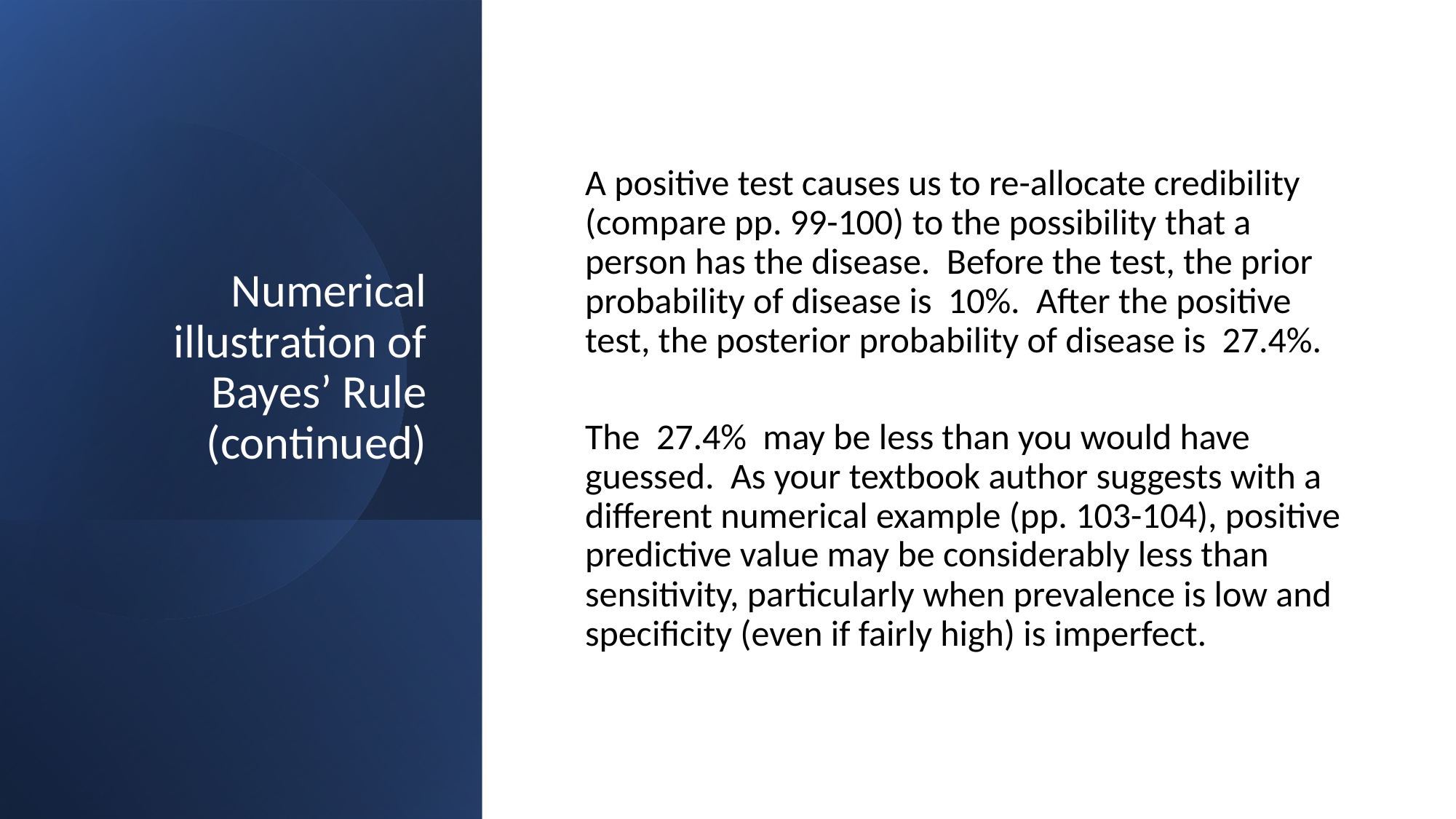

# Numerical illustration of Bayes’ Rule (continued)
A positive test causes us to re-allocate credibility (compare pp. 99-100) to the possibility that a person has the disease.  Before the test, the prior probability of disease is  10%.  After the positive test, the posterior probability of disease is  27.4%.

The  27.4%  may be less than you would have guessed.  As your textbook author suggests with a different numerical example (pp. 103-104), positive predictive value may be considerably less than sensitivity, particularly when prevalence is low and specificity (even if fairly high) is imperfect.